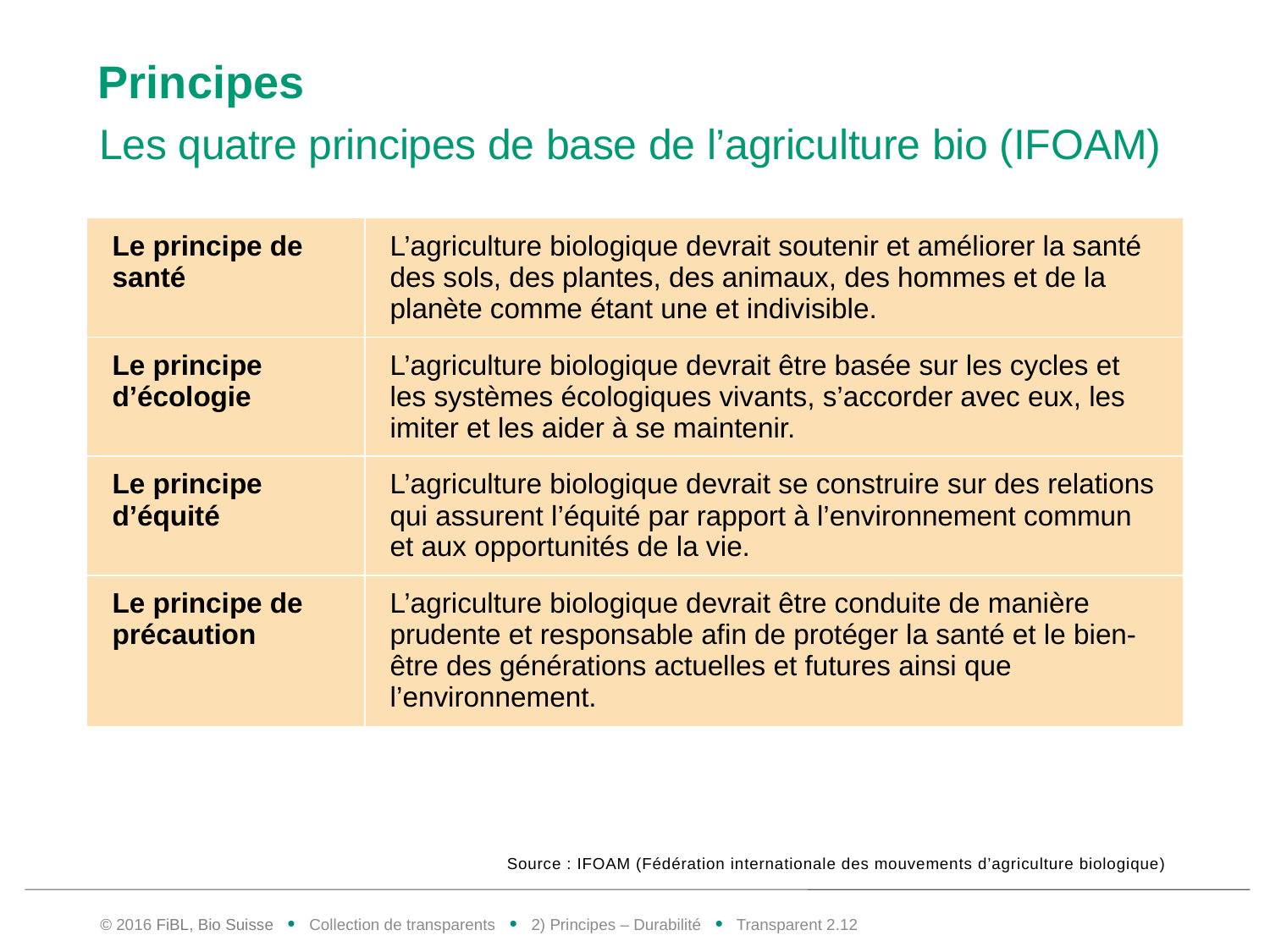

# Principes
Les quatre principes de base de l’agriculture bio (IFOAM)
| Le principe de santé | L’agriculture biologique devrait soutenir et améliorer la santé des sols, des plantes, des animaux, des hommes et de la planète comme étant une et indivisible. |
| --- | --- |
| Le principe d’écologie | L’agriculture biologique devrait être basée sur les cycles et les systèmes écologiques vivants, s’accorder avec eux, les imiter et les aider à se maintenir. |
| Le principe d’équité | L’agriculture biologique devrait se construire sur des relations qui assurent l’équité par rapport à l’environnement commun et aux opportunités de la vie. |
| Le principe de précaution | L’agriculture biologique devrait être conduite de manière prudente et responsable afin de protéger la santé et le bien-être des générations actuelles et futures ainsi que l’environnement. |
Source : IFOAM (Fédération internationale des mouvements d’agriculture biologique)
© 2016 FiBL, Bio Suisse   •   Collection de transparents   •   2) Principes – Durabilité   •   Transparent 2.12